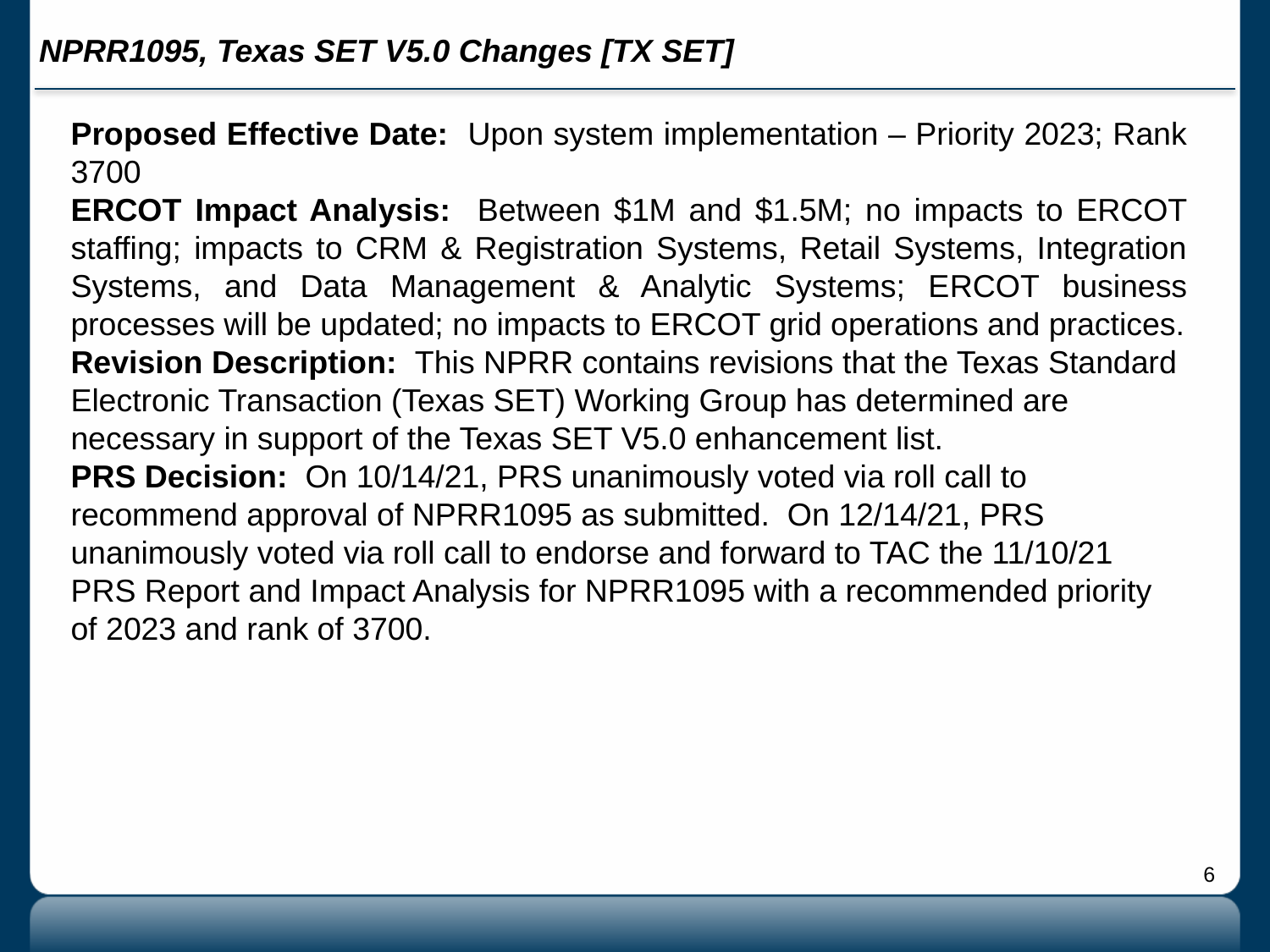

# NPRR1095, Texas SET V5.0 Changes [TX SET]
Proposed Effective Date:  Upon system implementation – Priority 2023; Rank 3700
ERCOT Impact Analysis:  Between $1M and $1.5M; no impacts to ERCOT staffing; impacts to CRM & Registration Systems, Retail Systems, Integration Systems, and Data Management & Analytic Systems; ERCOT business processes will be updated; no impacts to ERCOT grid operations and practices.
Revision Description:  This NPRR contains revisions that the Texas Standard Electronic Transaction (Texas SET) Working Group has determined are necessary in support of the Texas SET V5.0 enhancement list.
PRS Decision:  On 10/14/21, PRS unanimously voted via roll call to recommend approval of NPRR1095 as submitted.  On 12/14/21, PRS unanimously voted via roll call to endorse and forward to TAC the 11/10/21 PRS Report and Impact Analysis for NPRR1095 with a recommended priority of 2023 and rank of 3700.